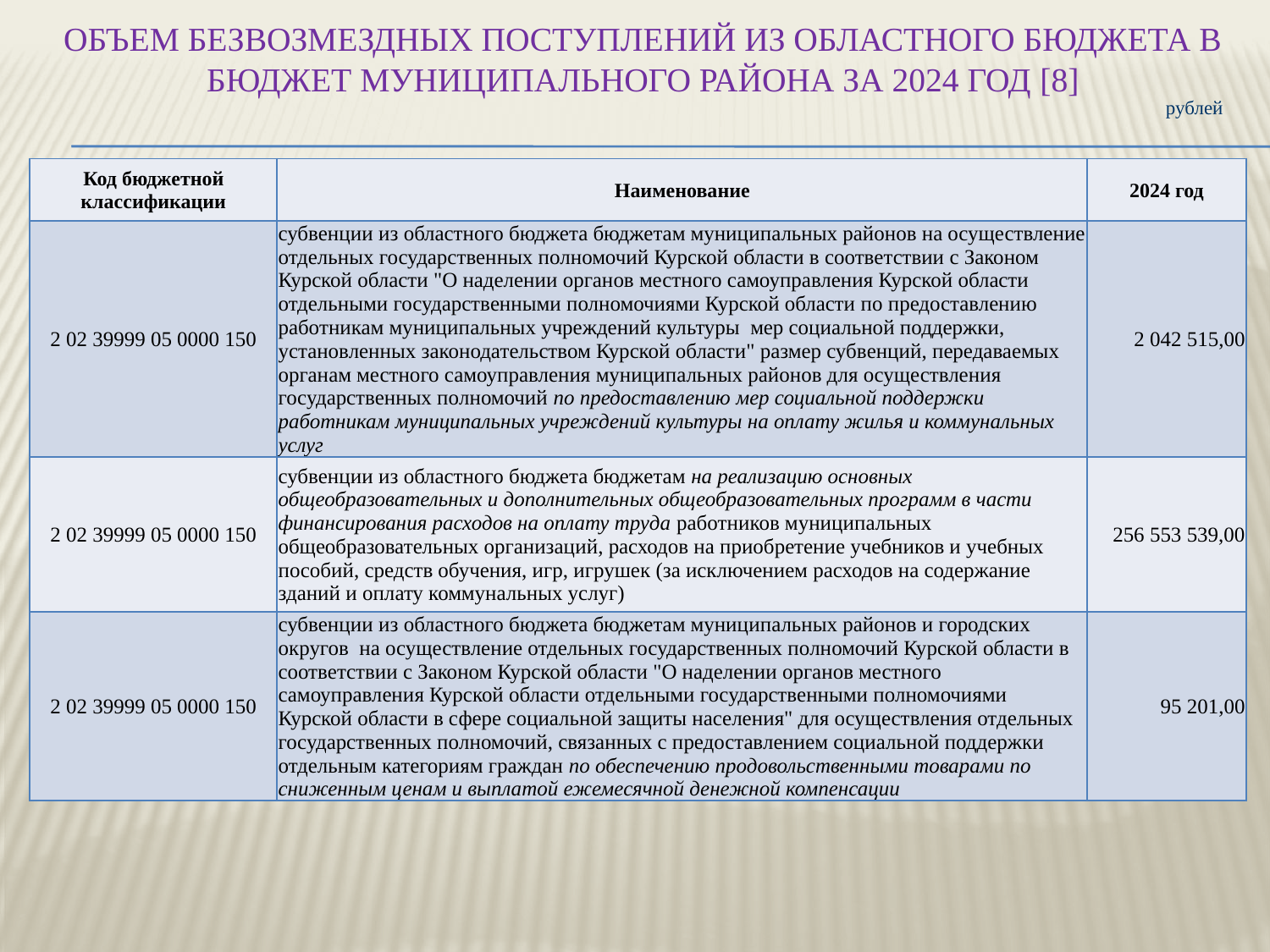

# ОБЪЕМ БЕЗВОЗМЕЗДНЫХ ПОСТУПЛЕНИЙ ИЗ ОБЛАСТНОГО БЮДЖЕТА В БЮДЖЕТ МУНИЦИПАЛЬНОГО РАЙОНА ЗА 2024 ГОД [8]
рублей
| Код бюджетной классификации | Наименование | 2024 год |
| --- | --- | --- |
| 2 02 39999 05 0000 150 | субвенции из областного бюджета бюджетам муниципальных районов на осуществление отдельных государственных полномочий Курской области в соответствии с Законом Курской области "О наделении органов местного самоуправления Курской области отдельными государственными полномочиями Курской области по предоставлению работникам муниципальных учреждений культуры мер социальной поддержки, установленных законодательством Курской области" размер субвенций, передаваемых органам местного самоуправления муниципальных районов для осуществления государственных полномочий по предоставлению мер социальной поддержки работникам муниципальных учреждений культуры на оплату жилья и коммунальных услуг | 2 042 515,00 |
| 2 02 39999 05 0000 150 | субвенции из областного бюджета бюджетам на реализацию основных общеобразовательных и дополнительных общеобразовательных программ в части финансирования расходов на оплату труда работников муниципальных общеобразовательных организаций, расходов на приобретение учебников и учебных пособий, средств обучения, игр, игрушек (за исключением расходов на содержание зданий и оплату коммунальных услуг) | 256 553 539,00 |
| 2 02 39999 05 0000 150 | субвенции из областного бюджета бюджетам муниципальных районов и городских округов на осуществление отдельных государственных полномочий Курской области в соответствии с Законом Курской области "О наделении органов местного самоуправления Курской области отдельными государственными полномочиями Курской области в сфере социальной защиты населения" для осуществления отдельных государственных полномочий, связанных с предоставлением социальной поддержки отдельным категориям граждан по обеспечению продовольственными товарами по сниженным ценам и выплатой ежемесячной денежной компенсации | 95 201,00 |